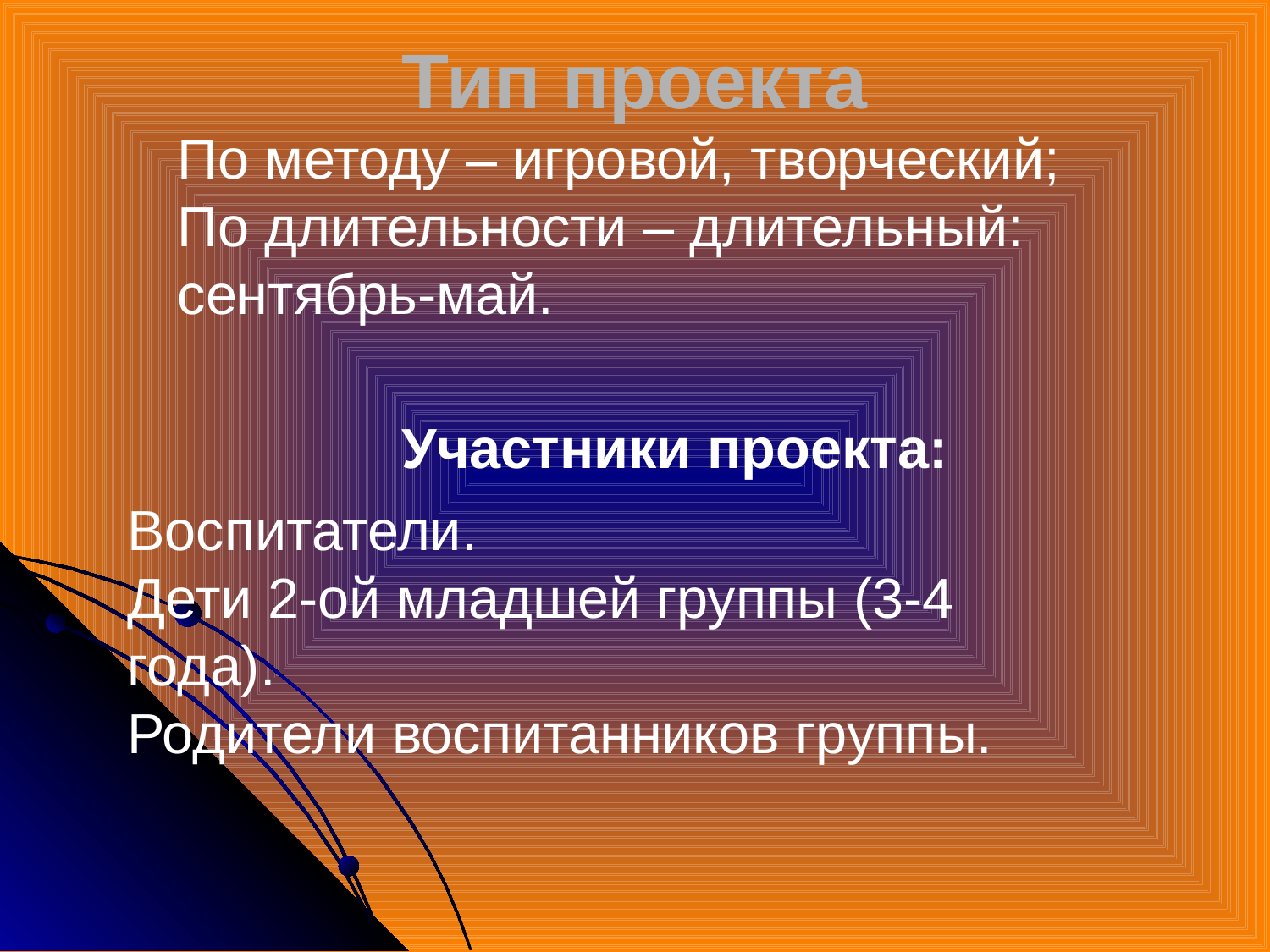

# Тип проекта
По методу – игровой, творческий;
По длительности – длительный: сентябрь-май.

Воспитатели.
Дети 2-ой младшей группы (3-4 года).
Родители воспитанников группы.
Участники проекта: